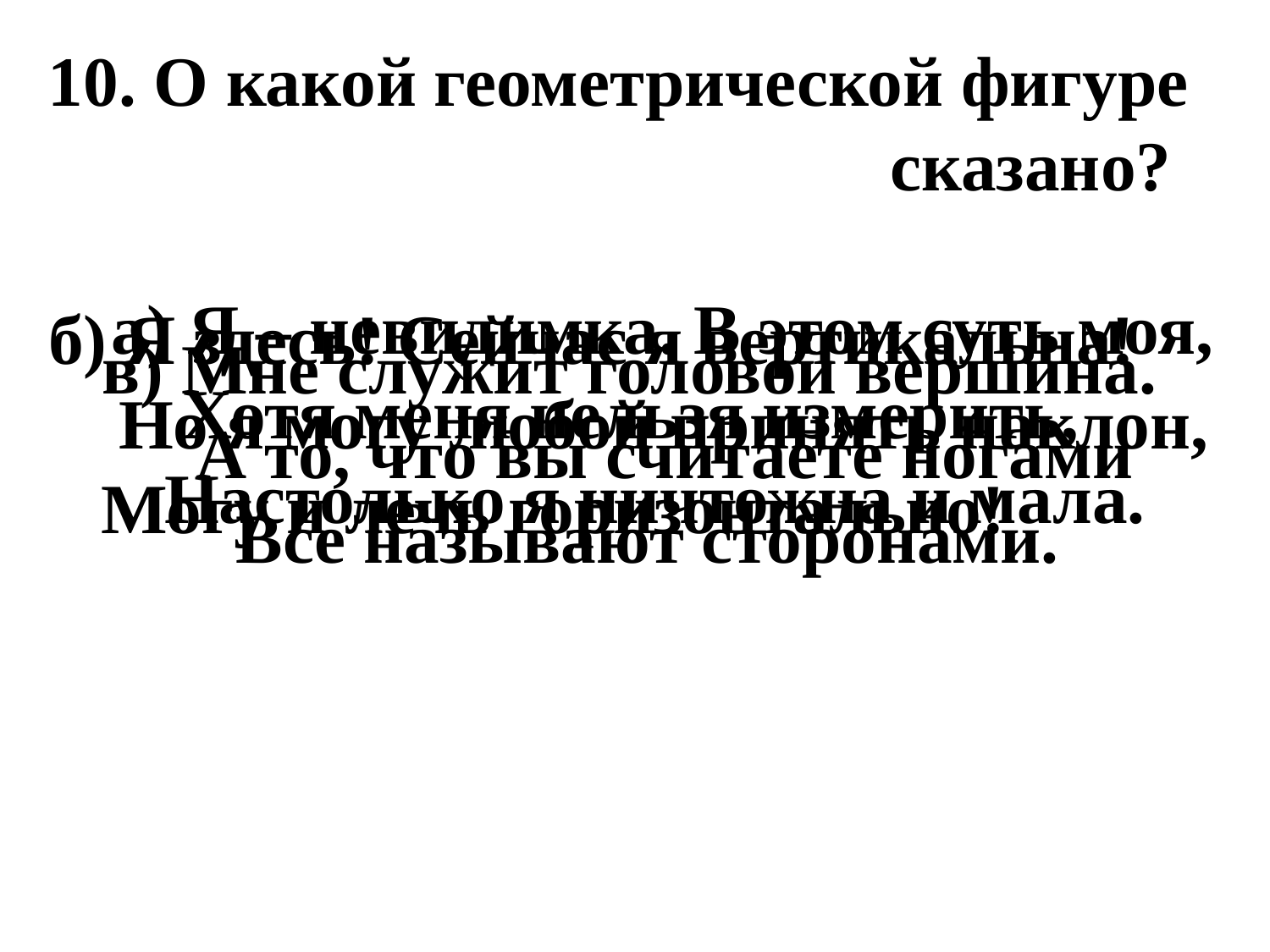

10. О какой геометрической фигуре
 сказано?

а) Я – невидимка. В этом суть моя,
    Хотя меня нельзя измерить,
   Настолько я ничтожна и мала.
б) Я здесь! Сейчас я вертикальна!
    Но я могу любой принять наклон,
   Могу и лечь горизонтально!
в) Мне служит головой вершина.
    А то, что вы считаете ногами
    Все называют сторонами.